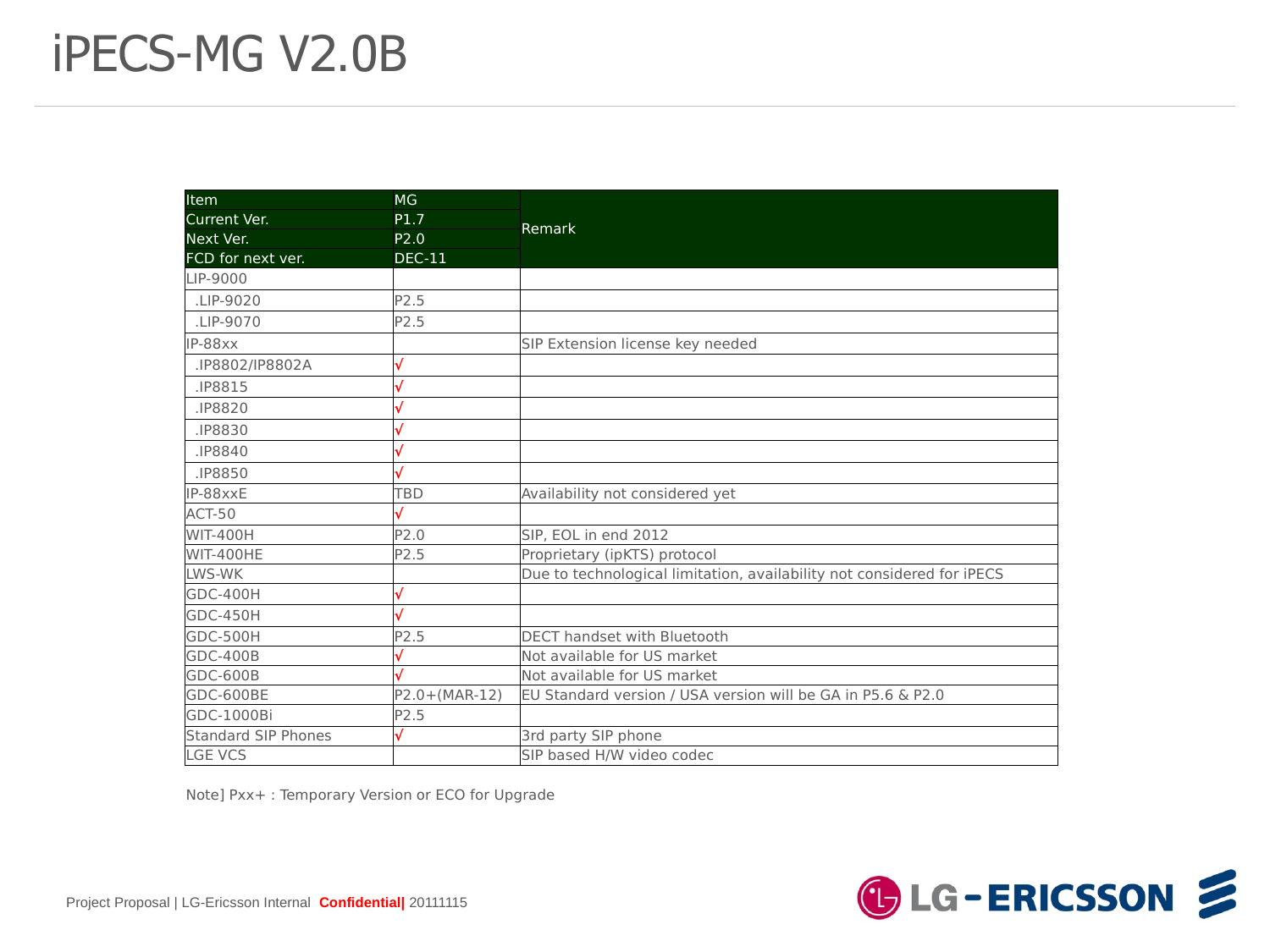

iPECS-MG V2.0B
| Item | MG | Remark |
| --- | --- | --- |
| Current Ver. | P1.7 |  |
| Next Ver. | P2.0 |  |
| FCD for next ver. | DEC-11 |  |
| LIP-9000 |  |  |
| .LIP-9020 | P2.5 |  |
| .LIP-9070 | P2.5 |  |
| IP-88xx |  | SIP Extension license key needed |
| .IP8802/IP8802A | √ |  |
| .IP8815 | √ |  |
| .IP8820 | √ |  |
| .IP8830 | √ |  |
| .IP8840 | √ |  |
| .IP8850 | √ |  |
| IP-88xxE | TBD | Availability not considered yet |
| ACT-50 | √ |  |
| WIT-400H | P2.0 | SIP, EOL in end 2012 |
| WIT-400HE | P2.5 | Proprietary (ipKTS) protocol |
| LWS-WK |  | Due to technological limitation, availability not considered for iPECS |
| GDC-400H | √ |  |
| GDC-450H | √ |  |
| GDC-500H | P2.5 | DECT handset with Bluetooth |
| GDC-400B | √ | Not available for US market |
| GDC-600B | √ | Not available for US market |
| GDC-600BE | P2.0+(MAR-12) | EU Standard version / USA version will be GA in P5.6 & P2.0 |
| GDC-1000Bi | P2.5 |  |
| Standard SIP Phones | √ | 3rd party SIP phone |
| LGE VCS |  | SIP based H/W video codec |
|  |  |  |
| Note] Pxx+ : Temporary Version or ECO for Upgrade |  |  |